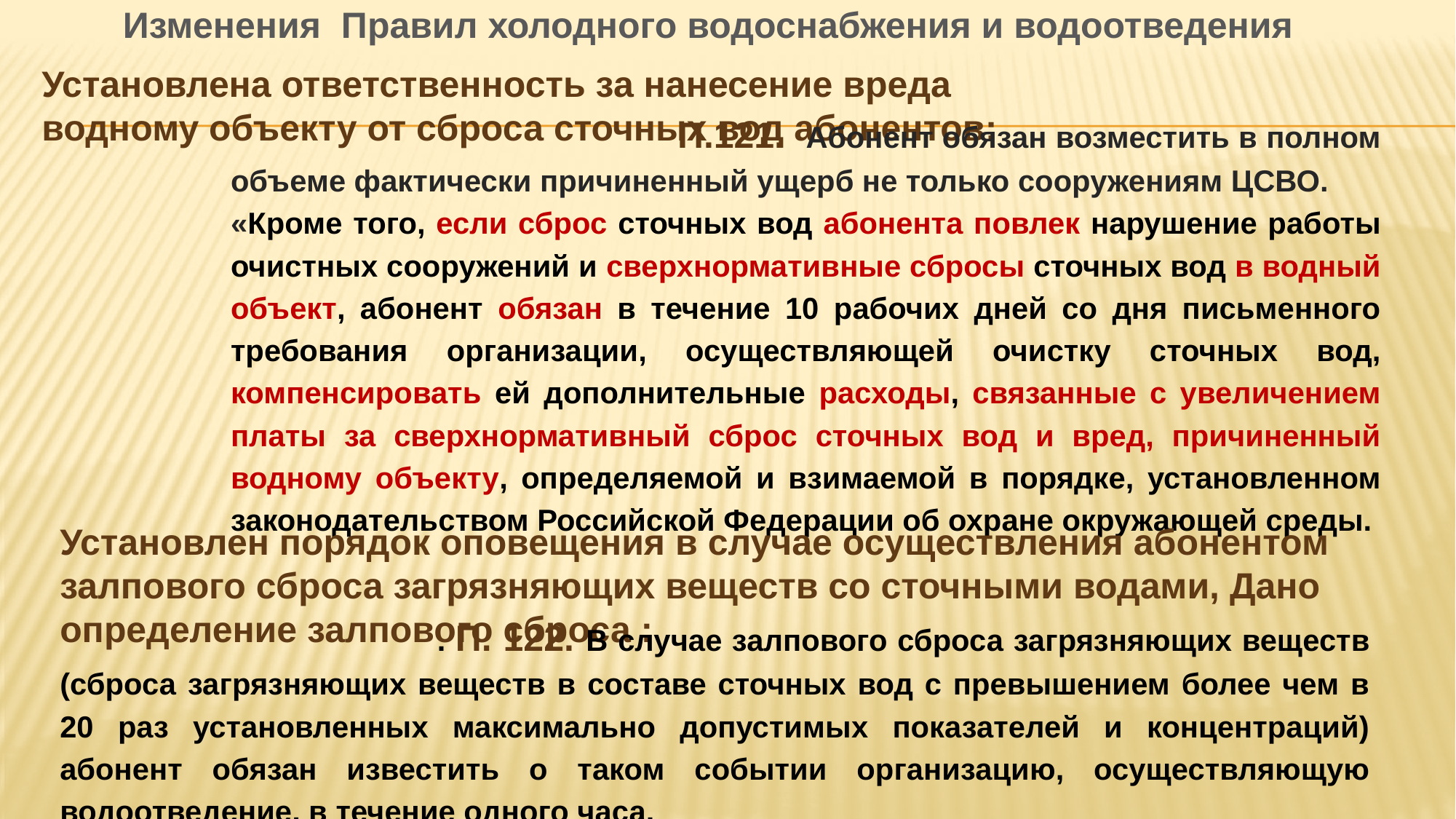

Изменения  Правил холодного водоснабжения и водоотведения
Установлена ответственность за нанесение вреда водному объекту от сброса сточных вод абонентов:
                                                  П.121.  Абонент обязан возместить в полном объеме фактически причиненный ущерб не только сооружениям ЦСВО.
«Кроме того, если сброс сточных вод абонента повлек нарушение работы очистных сооружений и сверхнормативные сбросы сточных вод в водный объект, абонент обязан в течение 10 рабочих дней со дня письменного требования организации, осуществляющей очистку сточных вод, компенсировать ей дополнительные расходы, связанные с увеличением платы за сверхнормативный сброс сточных вод и вред, причиненный водному объекту, определяемой и взимаемой в порядке, установленном законодательством Российской Федерации об охране окружающей среды.
Установлен порядок оповещения в случае осуществления абонентом залпового сброса загрязняющих веществ со сточными водами, Дано определение залпового сброса :
                                      . П. 122. В случае залпового сброса загрязняющих веществ (сброса загрязняющих веществ в составе сточных вод с превышением более чем в 20 раз установленных максимально допустимых показателей и концентраций) абонент обязан известить о таком событии организацию, осуществляющую водоотведение, в течение одного часа.